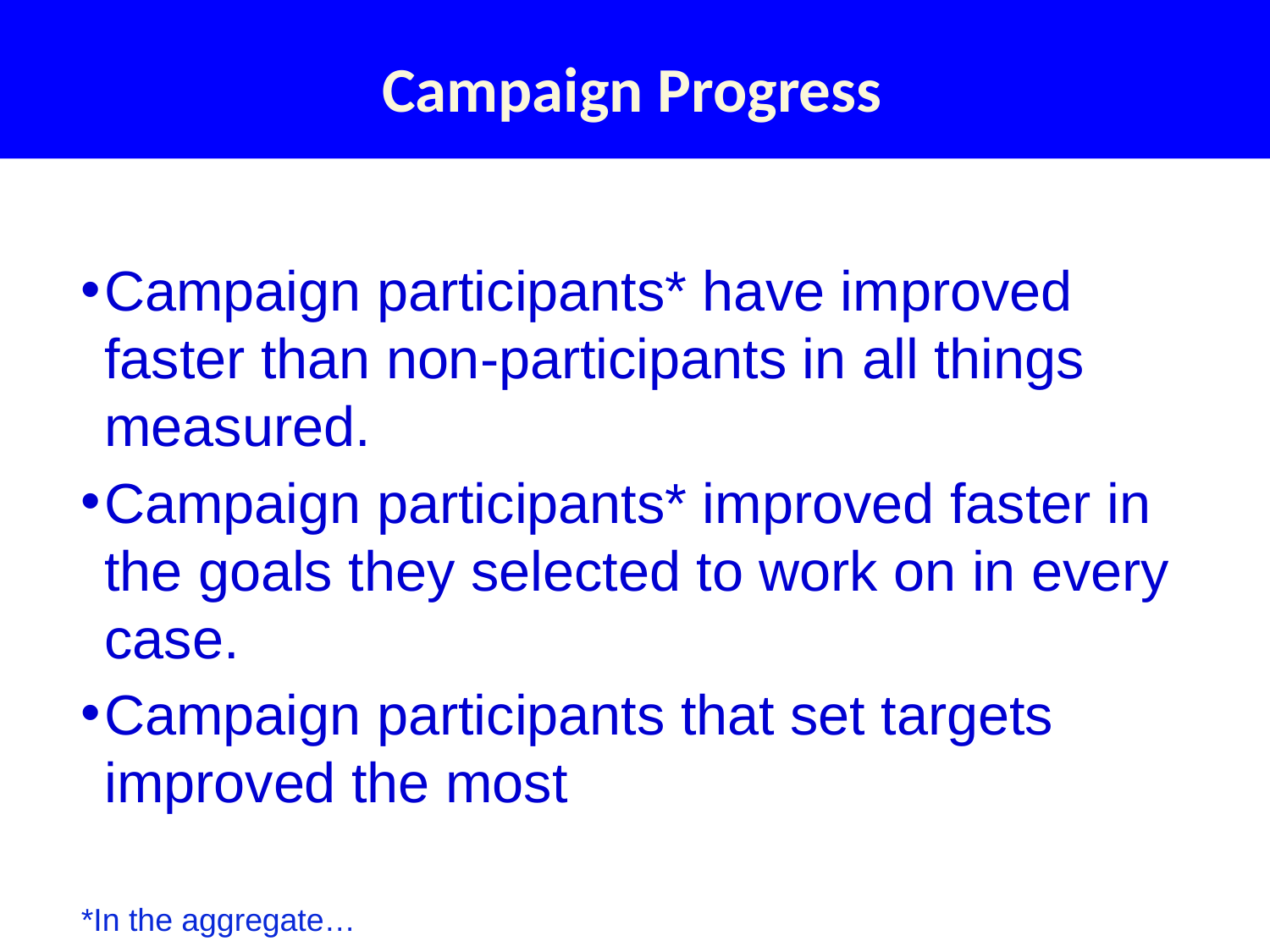

Campaign Progress

Campaign participants* have improved faster than non-participants in all things measured.
Campaign participants* improved faster in the goals they selected to work on in every case.
Campaign participants that set targets improved the most

*In the aggregate…